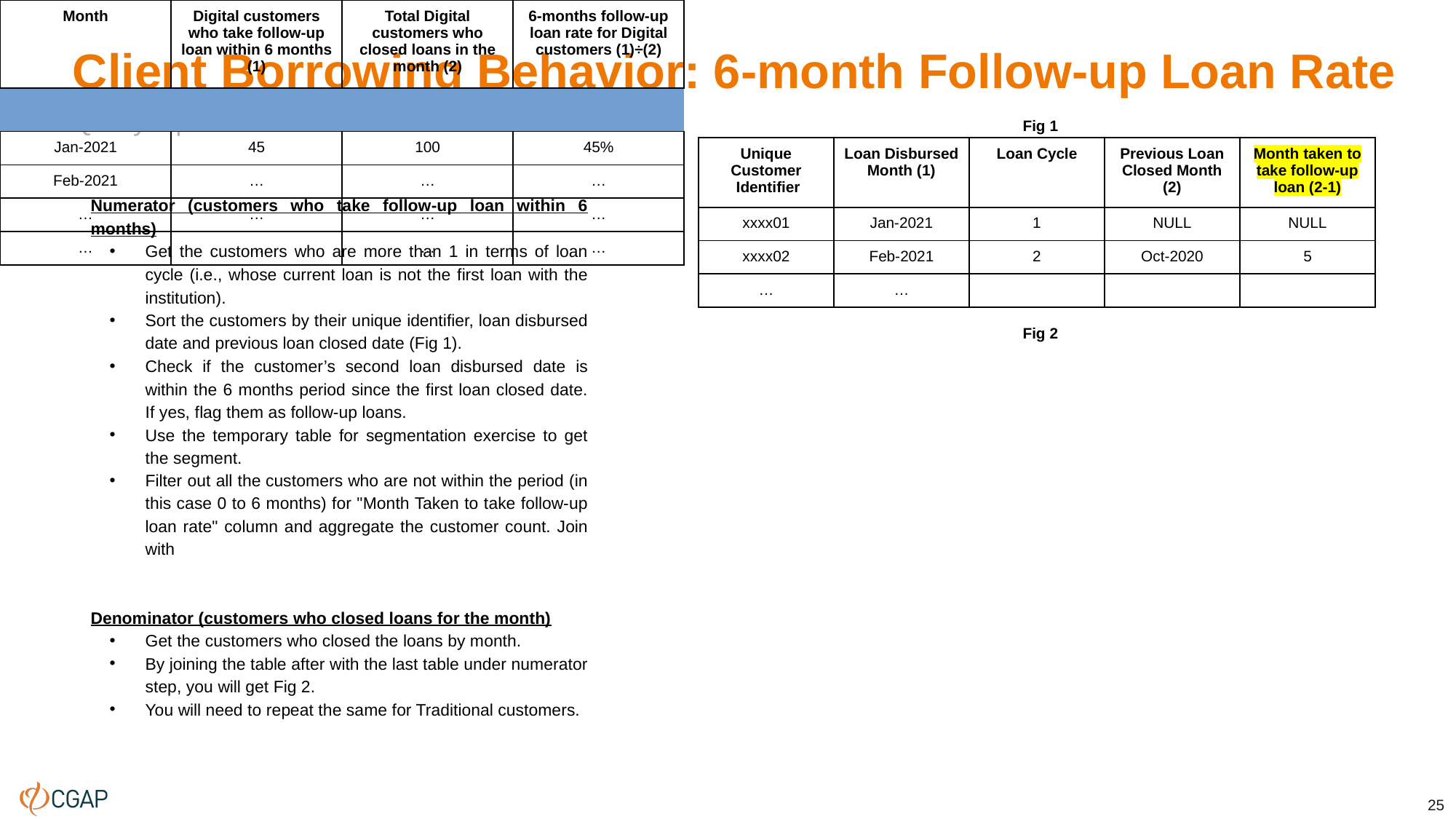

# Client Borrowing Behavior: 6-month Follow-up Loan Rate
Query Tips
Fig 1
| Unique Customer  Identifier | Loan Disbursed Month (1) | Loan Cycle | Previous Loan Closed Month (2) | Month taken to take follow-up loan (2-1) |
| --- | --- | --- | --- | --- |
| xxxx01 | Jan-2021 | 1 | NULL | NULL |
| xxxx02 | Feb-2021 | 2 | Oct-2020 | 5 |
| … | … |  |  |  |
Numerator (customers who take follow-up loan within 6 months)
Get the customers who are more than 1 in terms of loan cycle (i.e., whose current loan is not the first loan with the institution).
Sort the customers by their unique identifier, loan disbursed date and previous loan closed date (Fig 1).
Check if the customer’s second loan disbursed date is within the 6 months period since the first loan closed date. If yes, flag them as follow-up loans.
Use the temporary table for segmentation exercise to get the segment.
Filter out all the customers who are not within the period (in this case 0 to 6 months) for "Month Taken to take follow-up loan rate" column and aggregate the customer count. Join with

Denominator (customers who closed loans for the month)
Get the customers who closed the loans by month.
By joining the table after with the last table under numerator step, you will get Fig 2.
You will need to repeat the same for Traditional customers.
Fig 2
| Month | Digital customers who take follow-up loan within 6 months (1) | Total Digital customers who closed loans in the month (2) | 6-months follow-up loan rate for Digital customers (1)÷(2) |
| --- | --- | --- | --- |
|  |  |  |  |
| Jan-2021 | 45 | 100 | 45% |
| Feb-2021 | … | … | … |
| … | … | … | … |
| … | … | … | … |
| … | … | … | … |
25